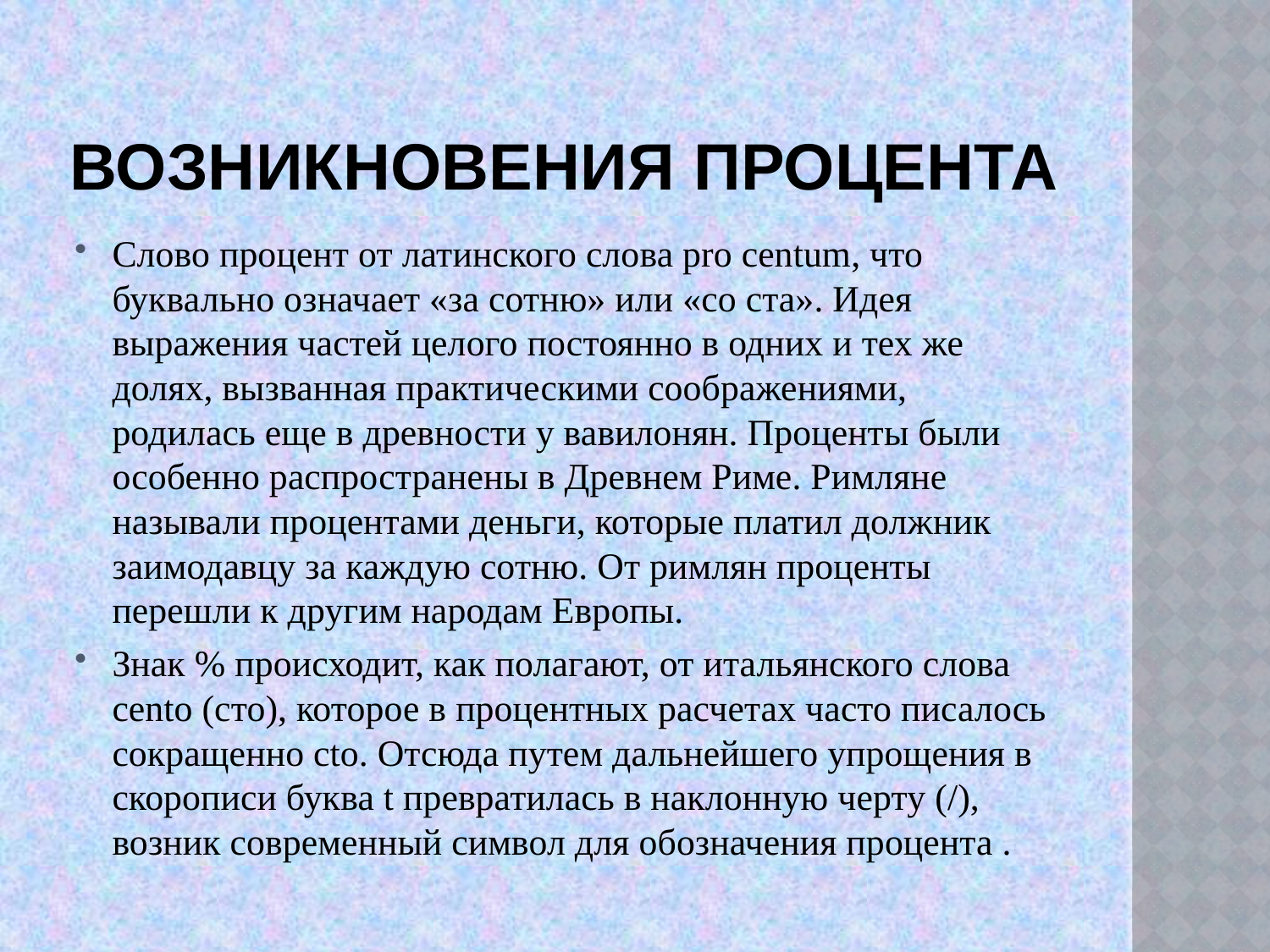

# Возникновения процента
Слово процент от латинского слова pro centum, что буквально означает «за сотню» или «со ста». Идея выражения частей целого постоянно в одних и тех же долях, вызванная практическими соображениями, родилась еще в древности у вавилонян. Проценты были особенно распространены в Древнем Риме. Римляне называли процентами деньги, которые платил должник заимодавцу за каждую сотню. От римлян проценты перешли к другим народам Европы.
Знак % происходит, как полагают, от итальянского слова cento (сто), которое в процентных расчетах часто писалось сокращенно cto. Отсюда путем дальнейшего упрощения в скорописи буква t превратилась в наклонную черту (/), возник современный символ для обозначения процента .